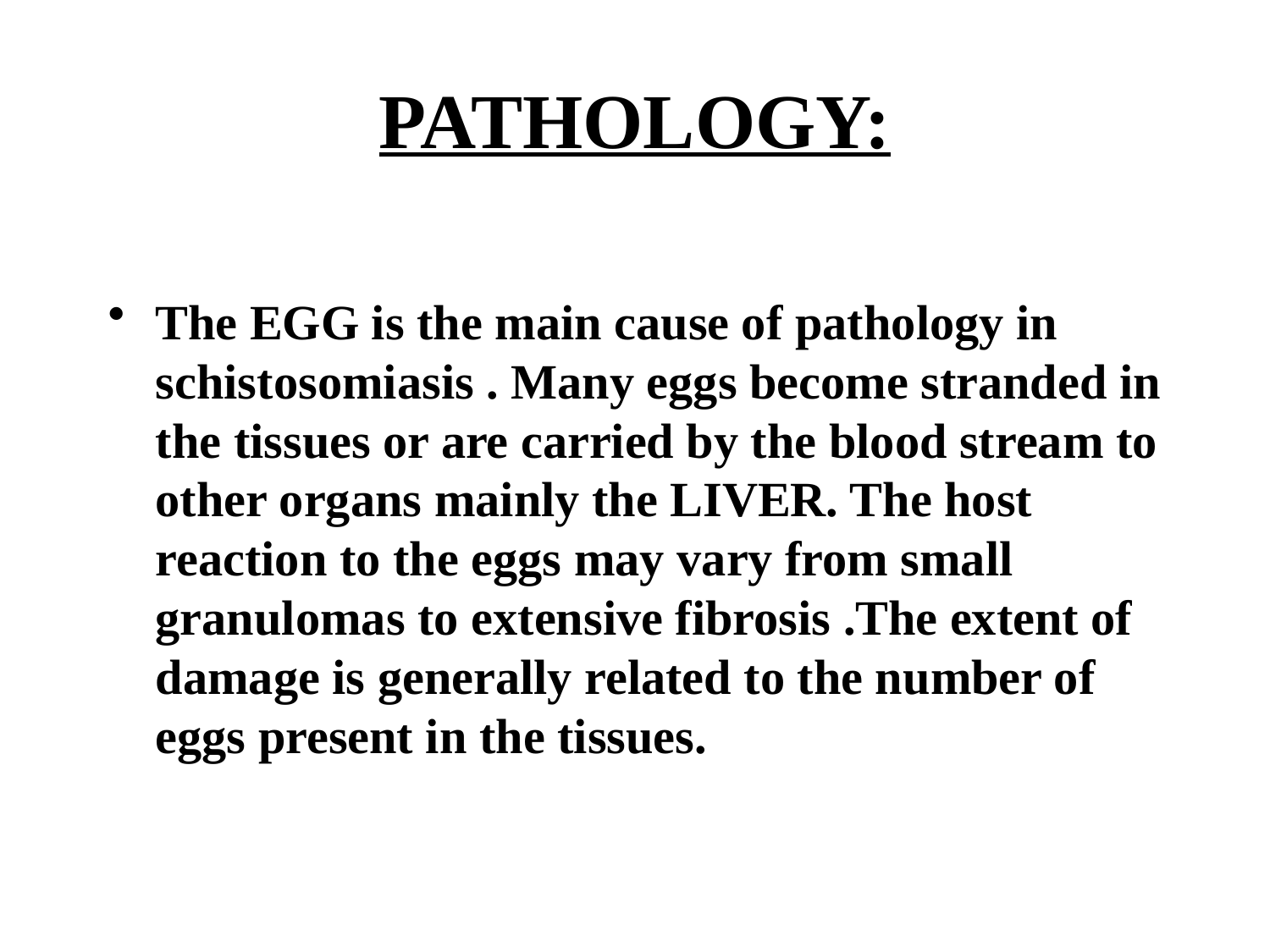

# PATHOLOGY:

The EGG is the main cause of pathology in schistosomiasis . Many eggs become stranded in the tissues or are carried by the blood stream to other organs mainly the LIVER. The host reaction to the eggs may vary from small granulomas to extensive fibrosis .The extent of damage is generally related to the number of eggs present in the tissues.